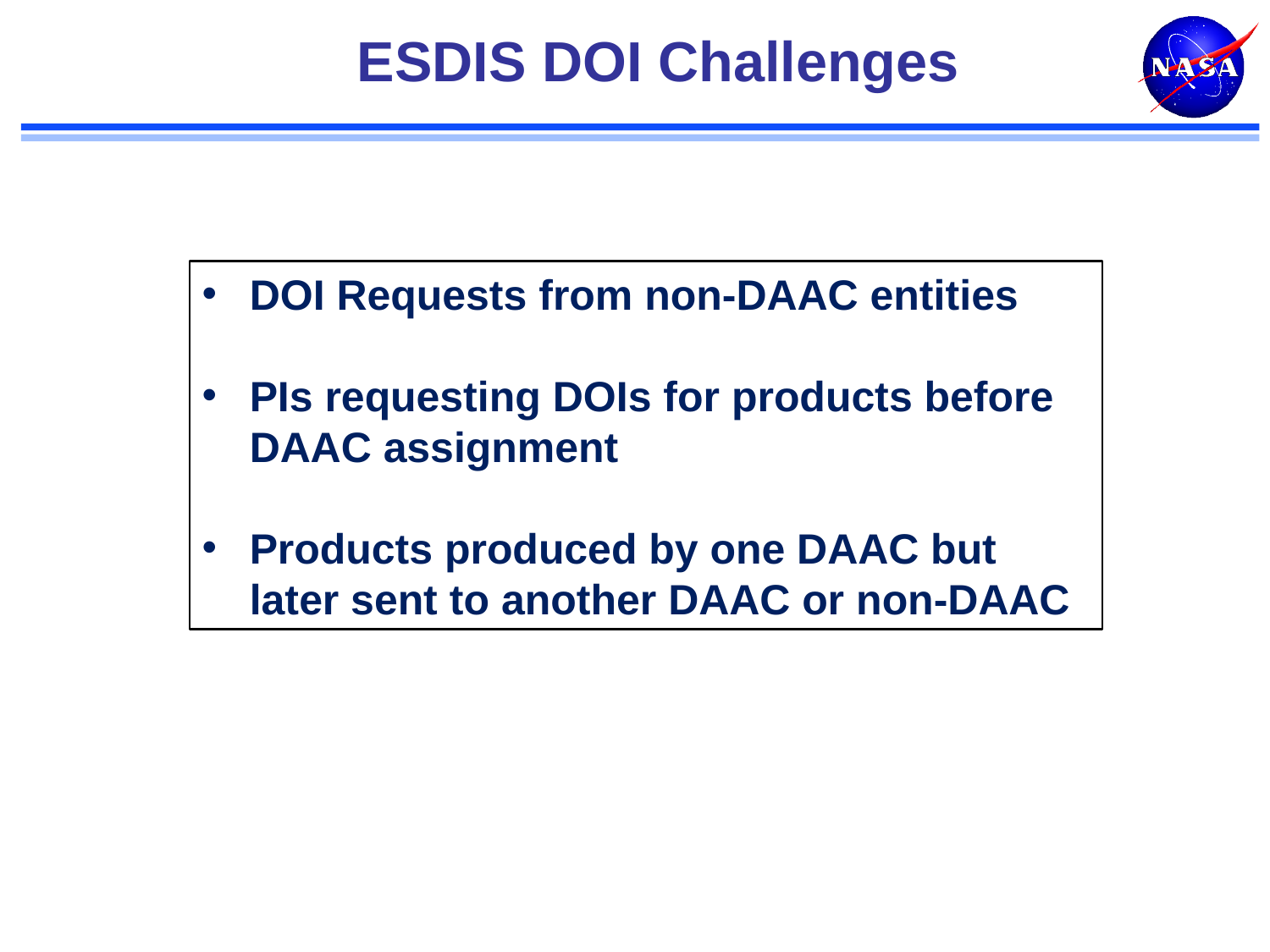

# ESDIS DOI Challenges
DOI Requests from non-DAAC entities

PIs requesting DOIs for products before DAAC assignment

Products produced by one DAAC but later sent to another DAAC or non-DAAC